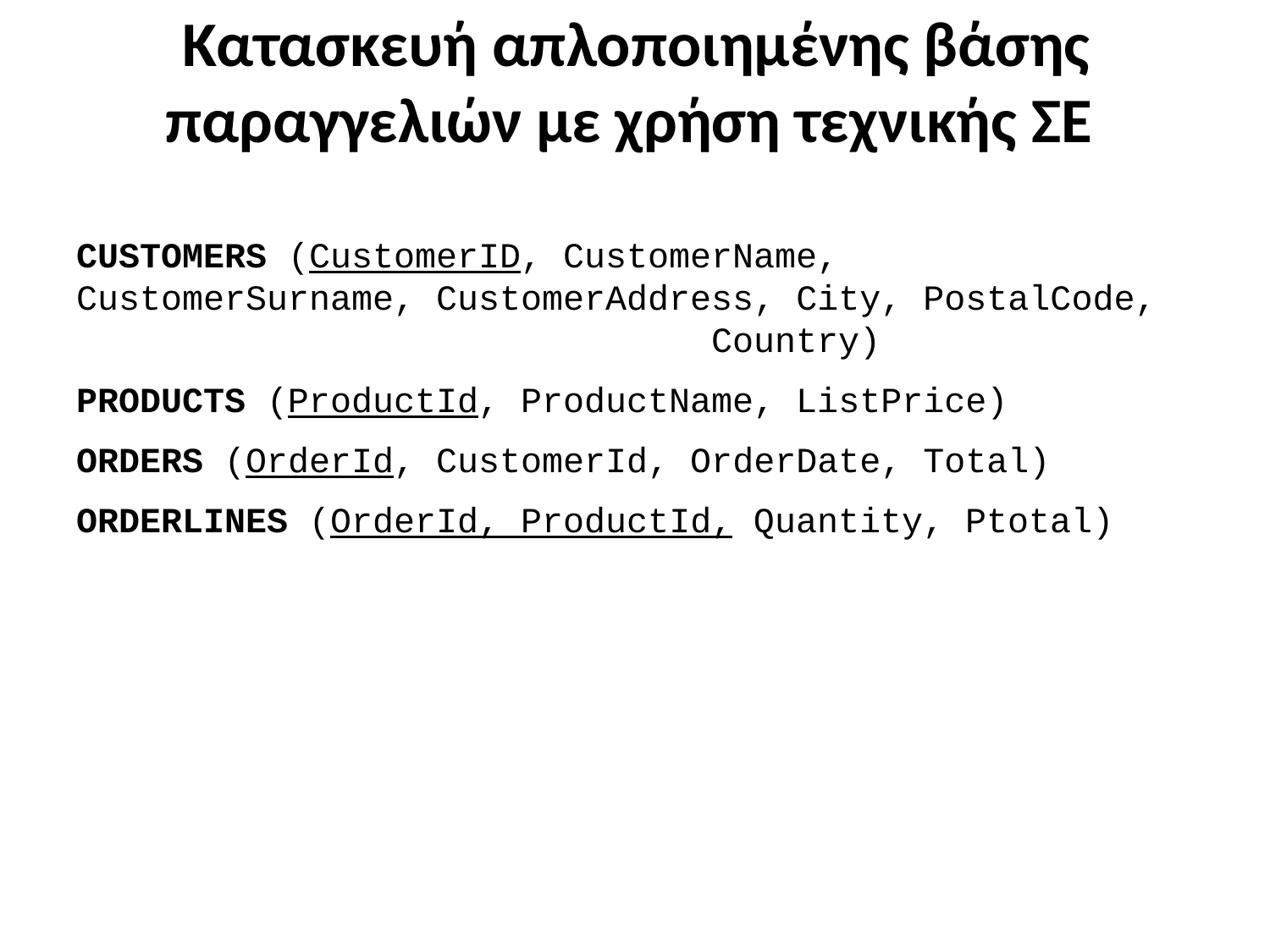

# Κατασκευή απλοποιημένης βάσης παραγγελιών με χρήση τεχνικής ΣΕ

CUSTOMERS (CustomerID, CustomerName, CustomerSurname, CustomerAddress, City, PostalCode, 					Country)
PRODUCTS (ProductId, ProductName, ListPrice)
ORDERS (OrderId, CustomerId, OrderDate, Total)
ORDERLINES (OrderId, ProductId, Quantity, Ptotal)